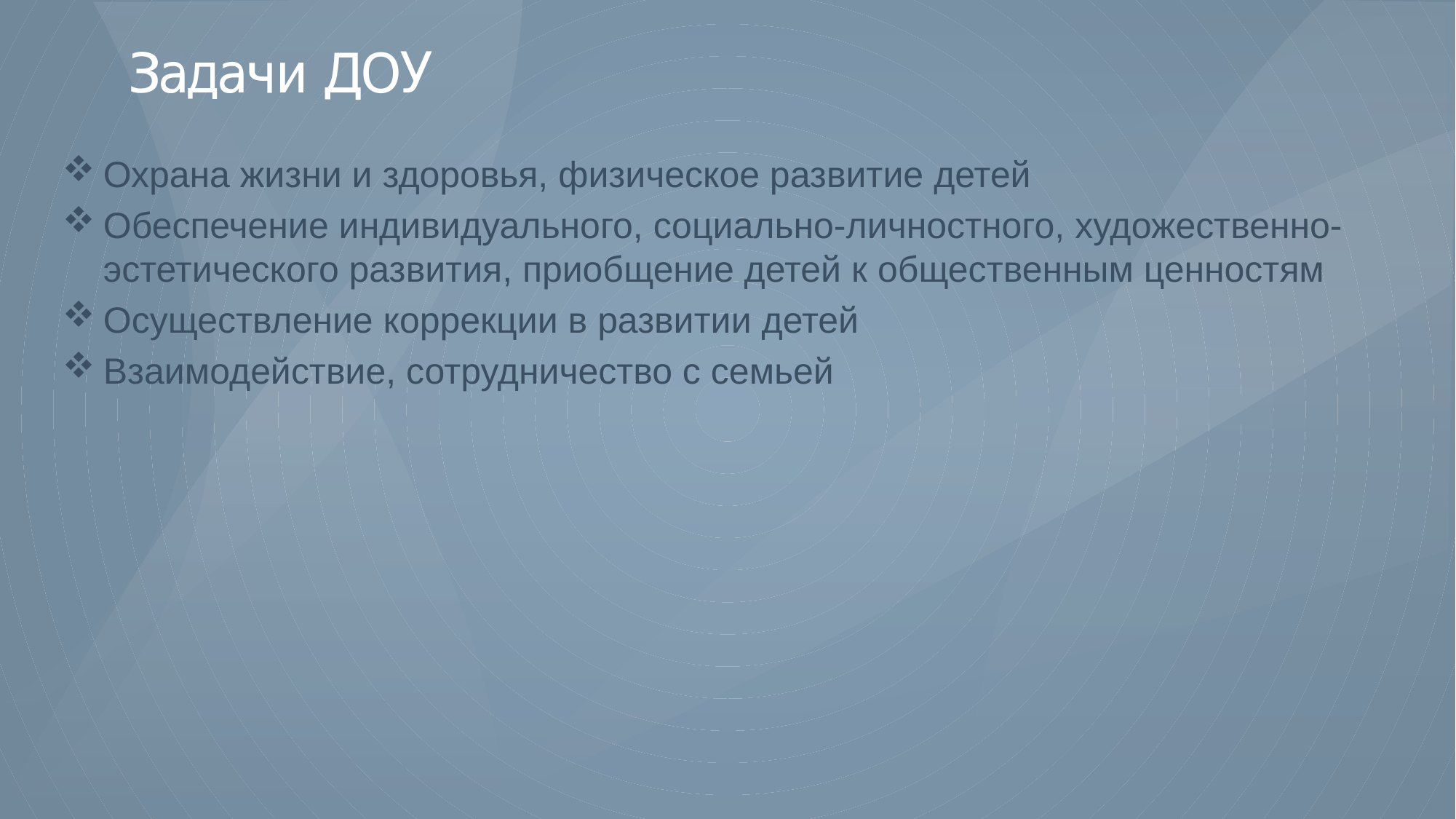

# Задачи ДОУ
Охрана жизни и здоровья, физическое развитие детей
Обеспечение индивидуального, социально-личностного, художественно-эстетического развития, приобщение детей к общественным ценностям
Осуществление коррекции в развитии детей
Взаимодействие, сотрудничество с семьей